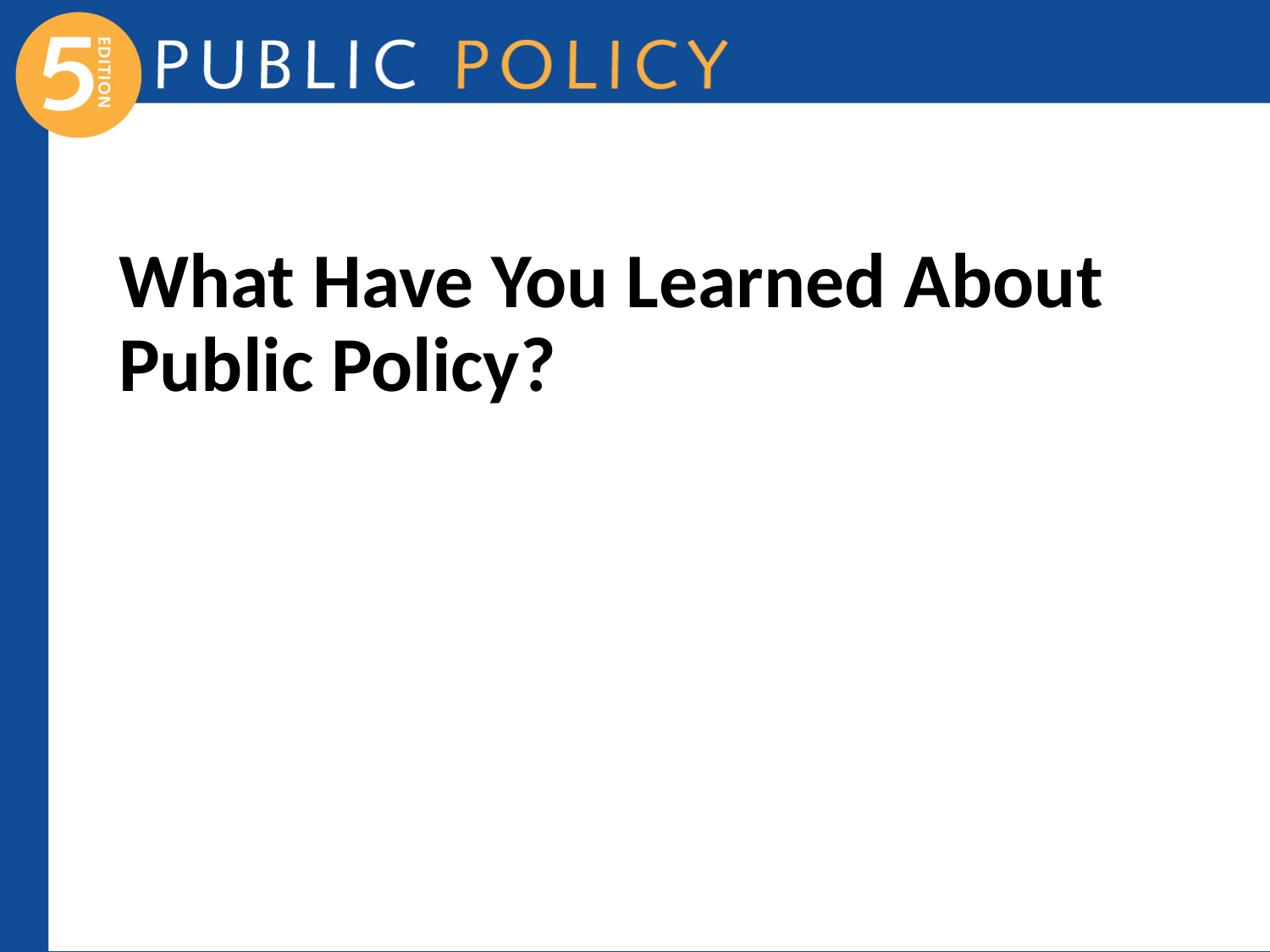

# What Have You Learned About Public Policy?